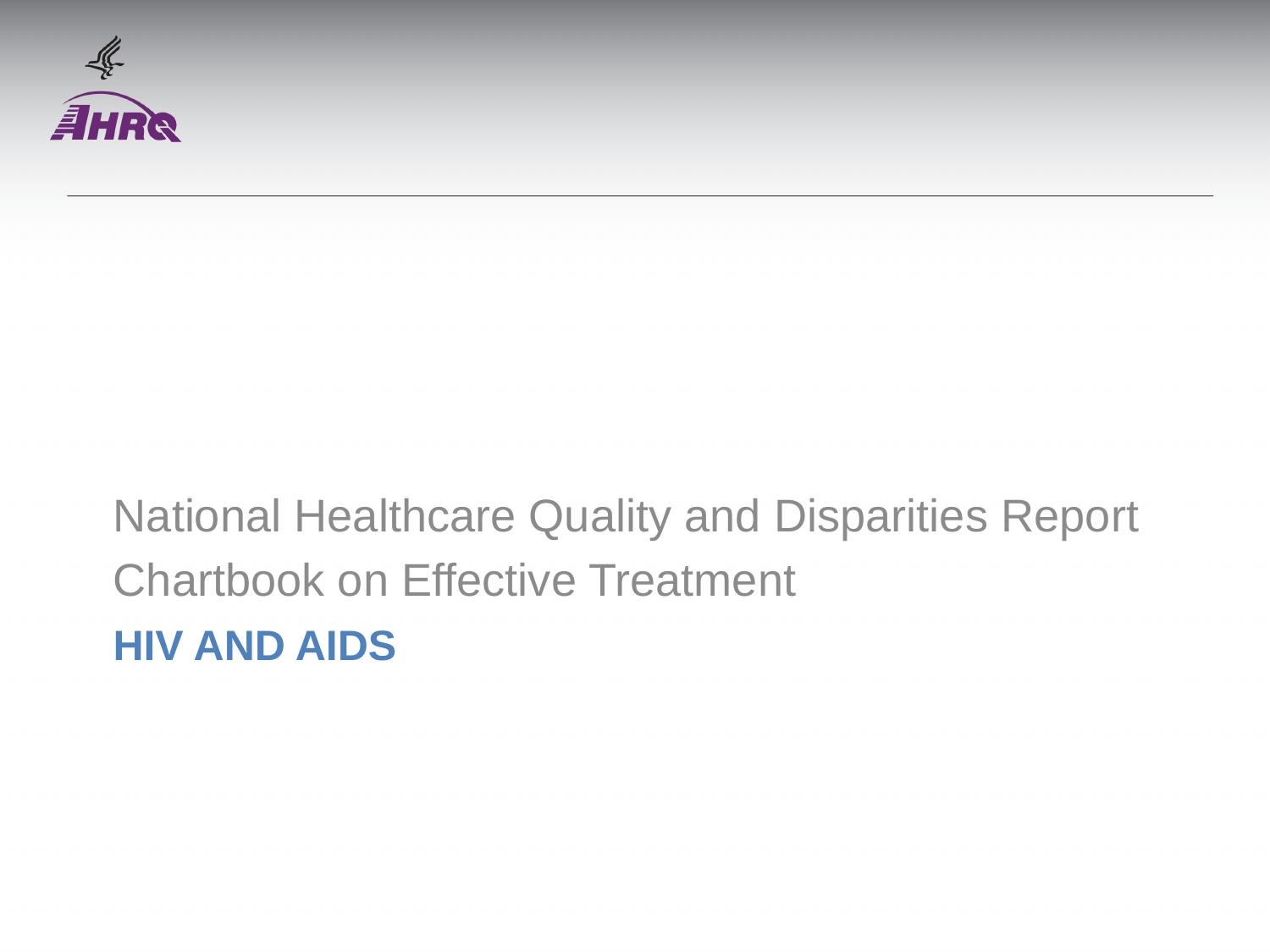

National Healthcare Quality and Disparities Report
Chartbook on Effective Treatment
# Hiv and aids